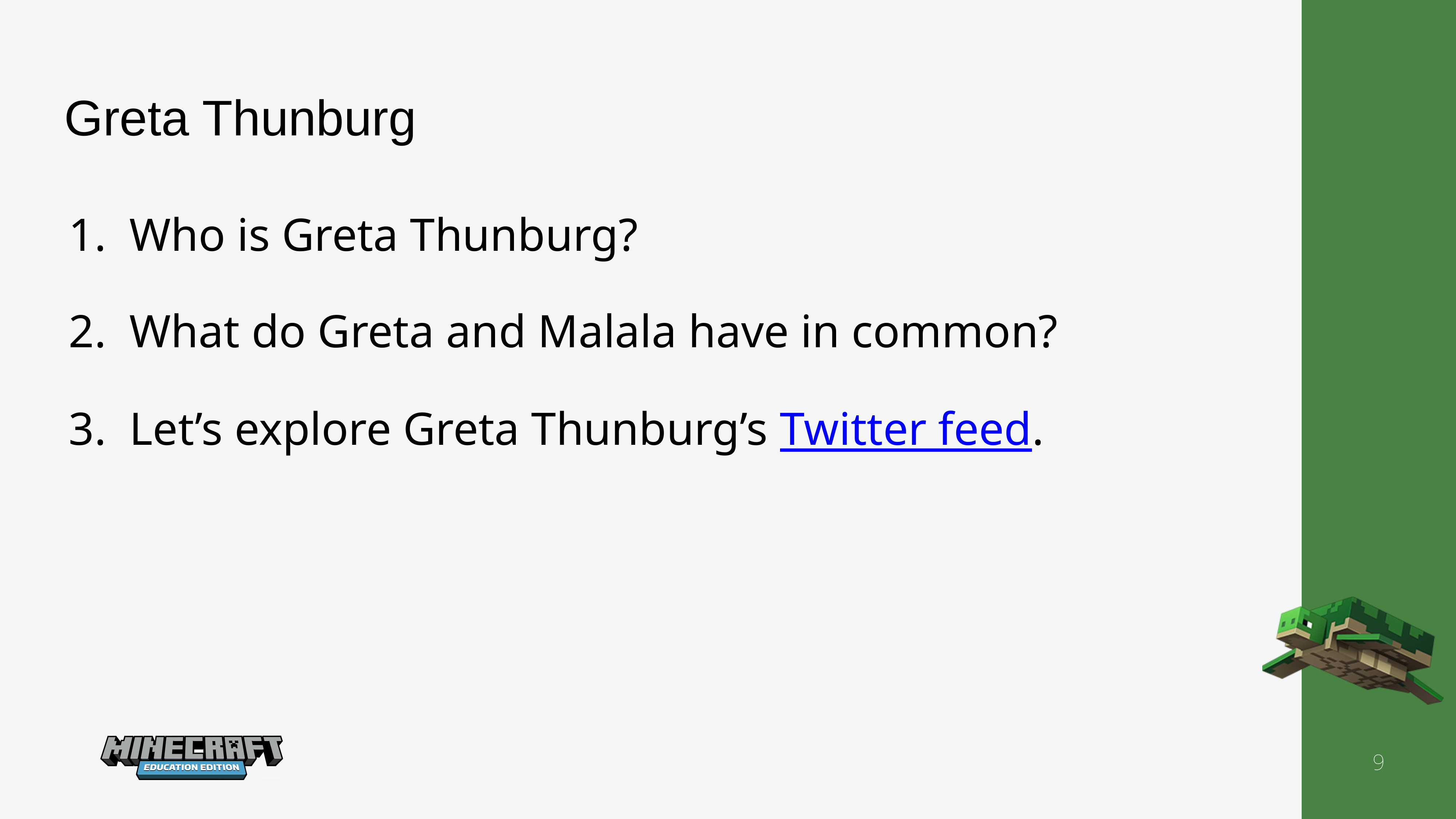

Greta Thunburg
Who is Greta Thunburg?
What do Greta and Malala have in common?
Let’s explore Greta Thunburg’s Twitter feed.
9